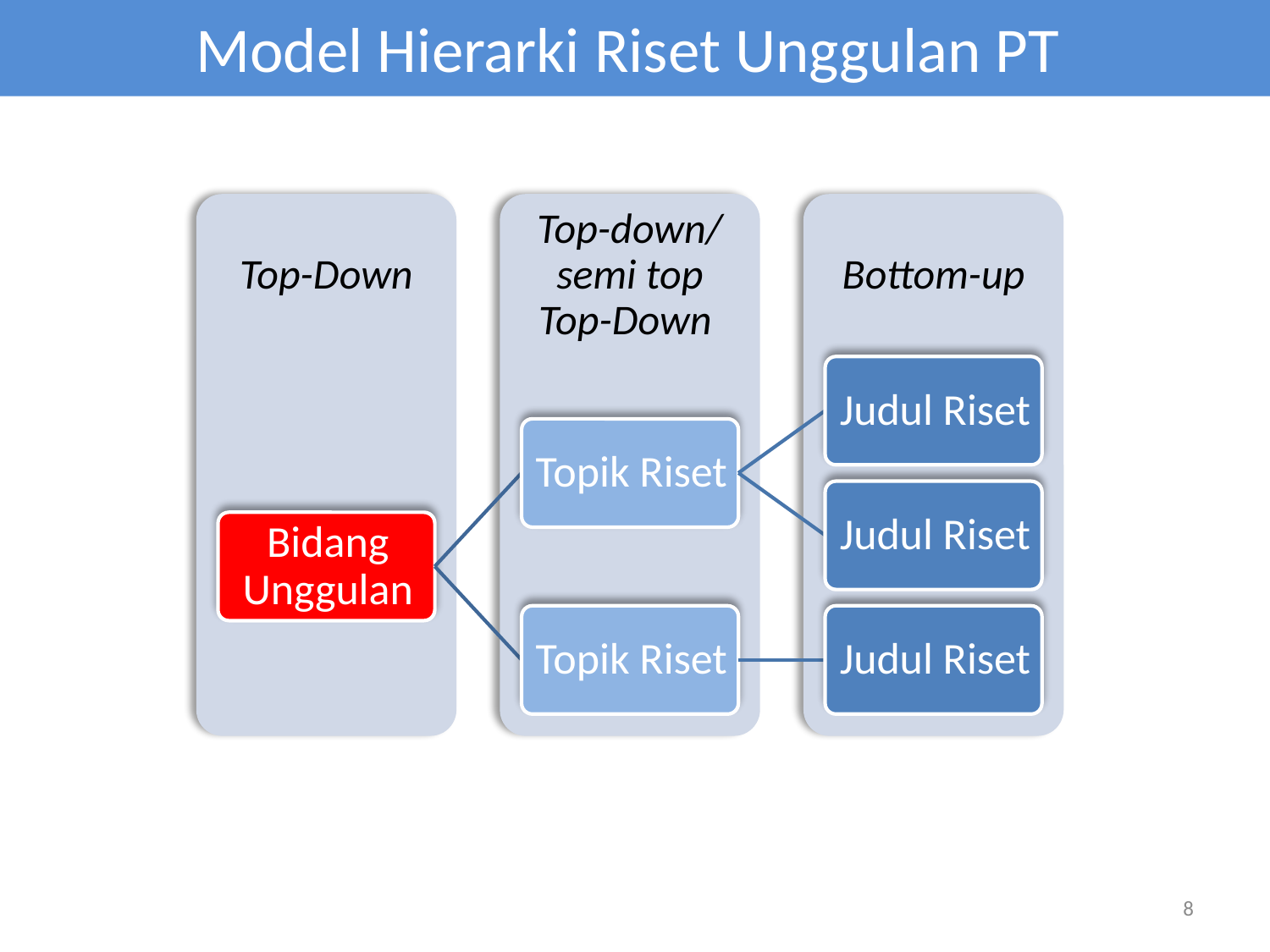

# Model Hierarki Riset Unggulan PT
Bottom-up
Top-down/ semi top Top-Down
Top-Down
Bidang Unggulan

Topik Riset

Judul Riset

Judul Riset

Topik Riset

Judul Riset
8